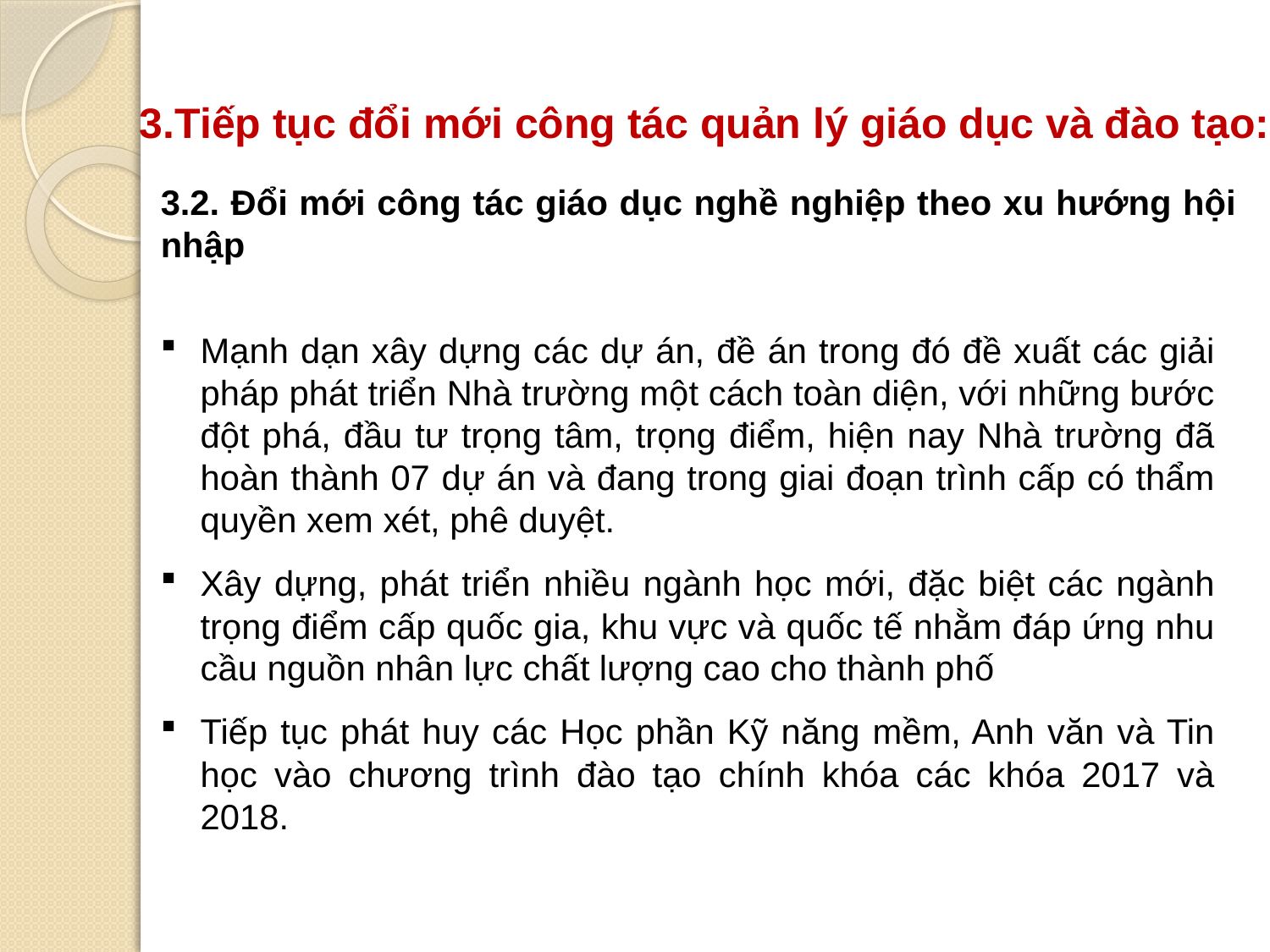

3.Tiếp tục đổi mới công tác quản lý giáo dục và đào tạo:
3.2. Đổi mới công tác giáo dục nghề nghiệp theo xu hướng hội nhập
Mạnh dạn xây dựng các dự án, đề án trong đó đề xuất các giải pháp phát triển Nhà trường một cách toàn diện, với những bước đột phá, đầu tư trọng tâm, trọng điểm, hiện nay Nhà trường đã hoàn thành 07 dự án và đang trong giai đoạn trình cấp có thẩm quyền xem xét, phê duyệt.
Xây dựng, phát triển nhiều ngành học mới, đặc biệt các ngành trọng điểm cấp quốc gia, khu vực và quốc tế nhằm đáp ứng nhu cầu nguồn nhân lực chất lượng cao cho thành phố
Tiếp tục phát huy các Học phần Kỹ năng mềm, Anh văn và Tin học vào chương trình đào tạo chính khóa các khóa 2017 và 2018.